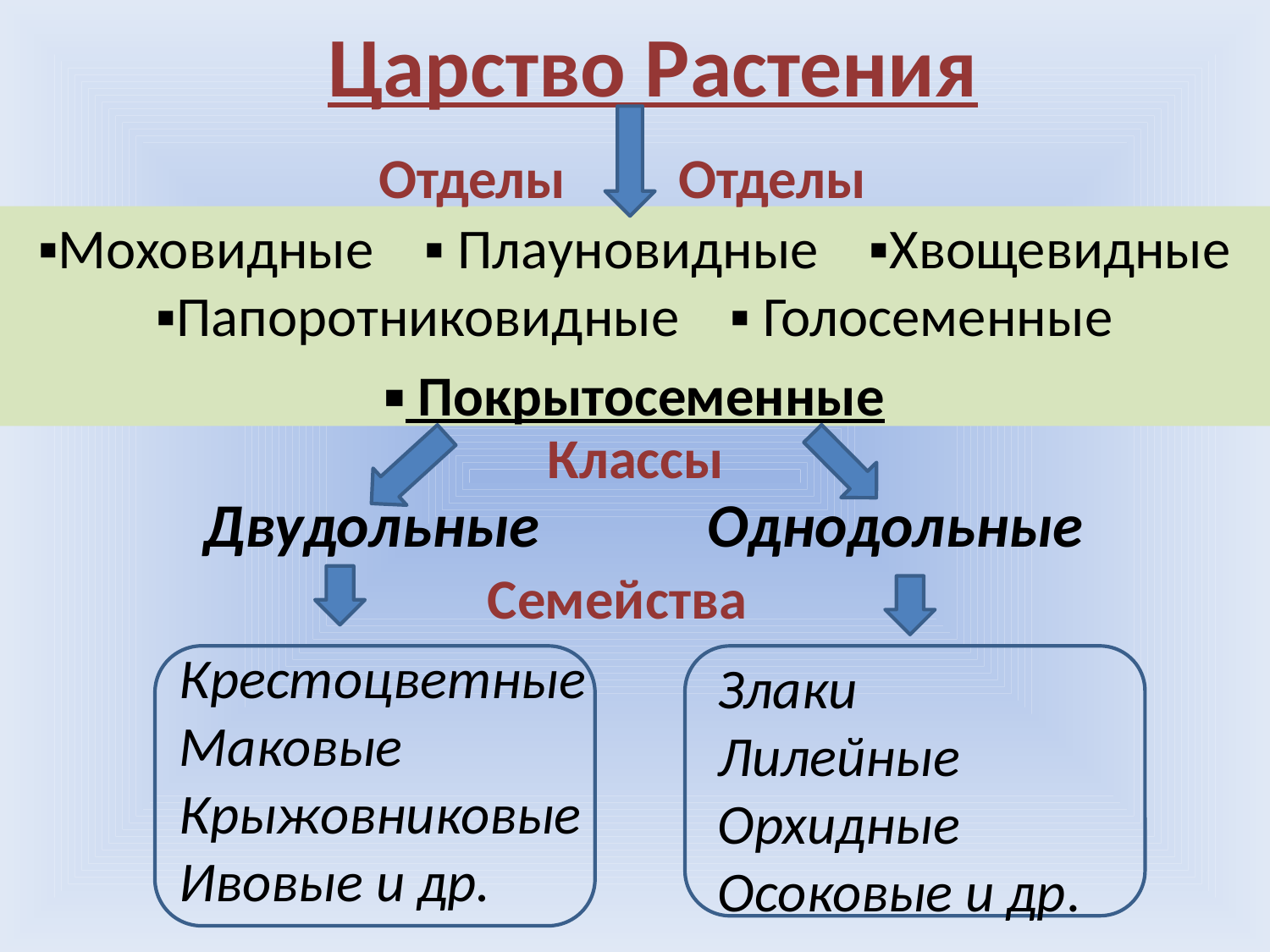

# Царство Растения
Отделы

Отделы
▪Моховидные    ▪ Плауновидные    ▪Хвощевидные ▪Папоротниковидные    ▪ Голосеменные
▪ Покрытосеменные

         Двудольные            Однодольные
Классы

Семейства

Крестоцветные
Маковые
Крыжовниковые
Ивовые и др.

Злаки
Лилейные
Орхидные
Осоковые и др.